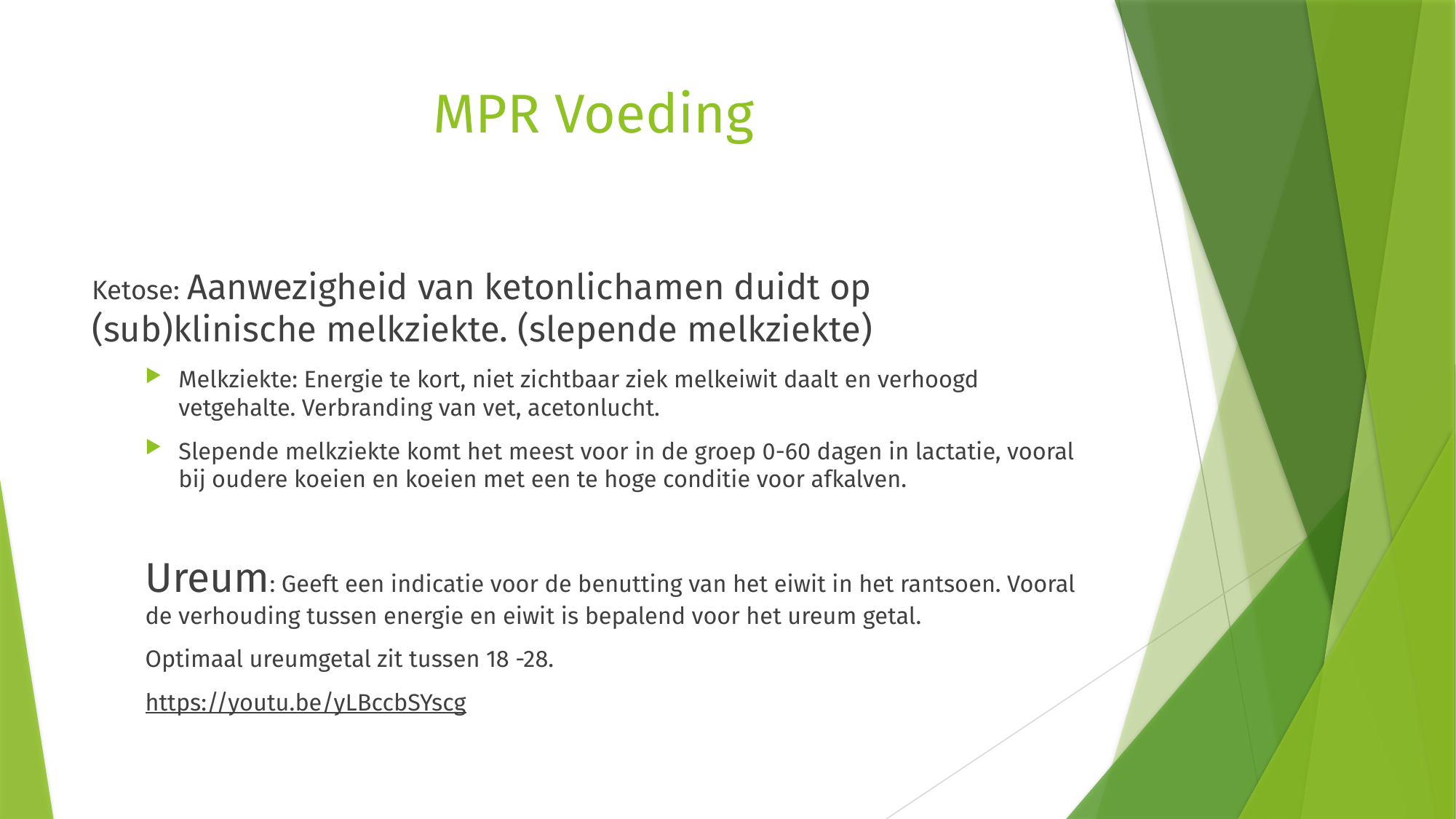

# MPR Voeding
Ketose: Aanwezigheid van ketonlichamen duidt op (sub)klinische melkziekte. (slepende melkziekte)
Melkziekte: Energie te kort, niet zichtbaar ziek melkeiwit daalt en verhoogd vetgehalte. Verbranding van vet, acetonlucht.
Slepende melkziekte komt het meest voor in de groep 0-60 dagen in lactatie, vooral bij oudere koeien en koeien met een te hoge conditie voor afkalven.

Ureum: Geeft een indicatie voor de benutting van het eiwit in het rantsoen. Vooral de verhouding tussen energie en eiwit is bepalend voor het ureum getal.
Optimaal ureumgetal zit tussen 18 -28.
https://youtu.be/yLBccbSYscg